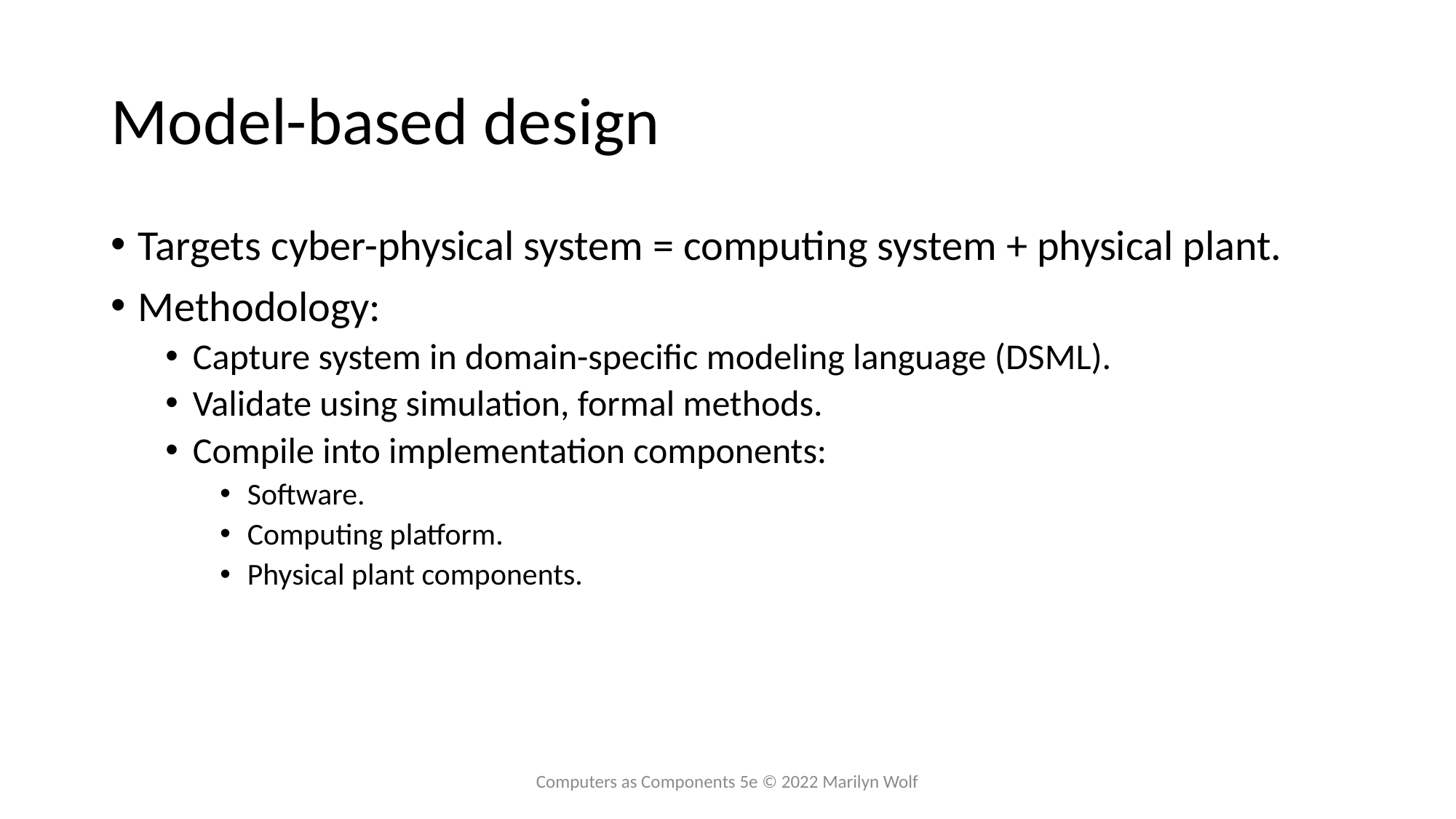

# Model-based design
Targets cyber-physical system = computing system + physical plant.
Methodology:
Capture system in domain-specific modeling language (DSML).
Validate using simulation, formal methods.
Compile into implementation components:
Software.
Computing platform.
Physical plant components.
Computers as Components 5e © 2022 Marilyn Wolf